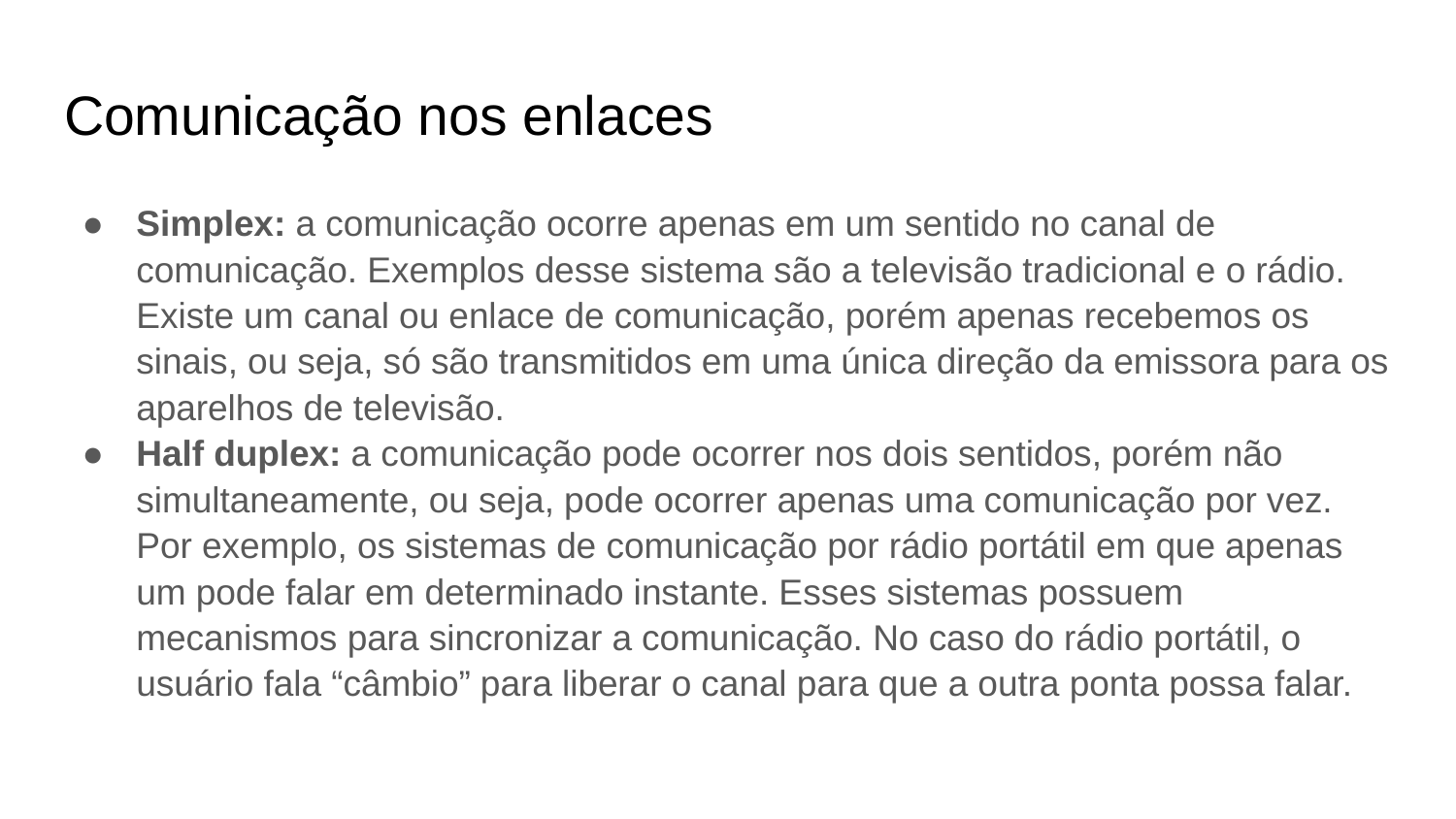

# Comunicação nos enlaces
Simplex: a comunicação ocorre apenas em um sentido no canal de comunicação. Exemplos desse sistema são a televisão tradicional e o rádio. Existe um canal ou enlace de comunicação, porém apenas recebemos os sinais, ou seja, só são transmitidos em uma única direção da emissora para os aparelhos de televisão.
Half duplex: a comunicação pode ocorrer nos dois sentidos, porém não simultaneamente, ou seja, pode ocorrer apenas uma comunicação por vez. Por exemplo, os sistemas de comunicação por rádio portátil em que apenas um pode falar em determinado instante. Esses sistemas possuem mecanismos para sincronizar a comunicação. No caso do rádio portátil, o usuário fala “câmbio” para liberar o canal para que a outra ponta possa falar.